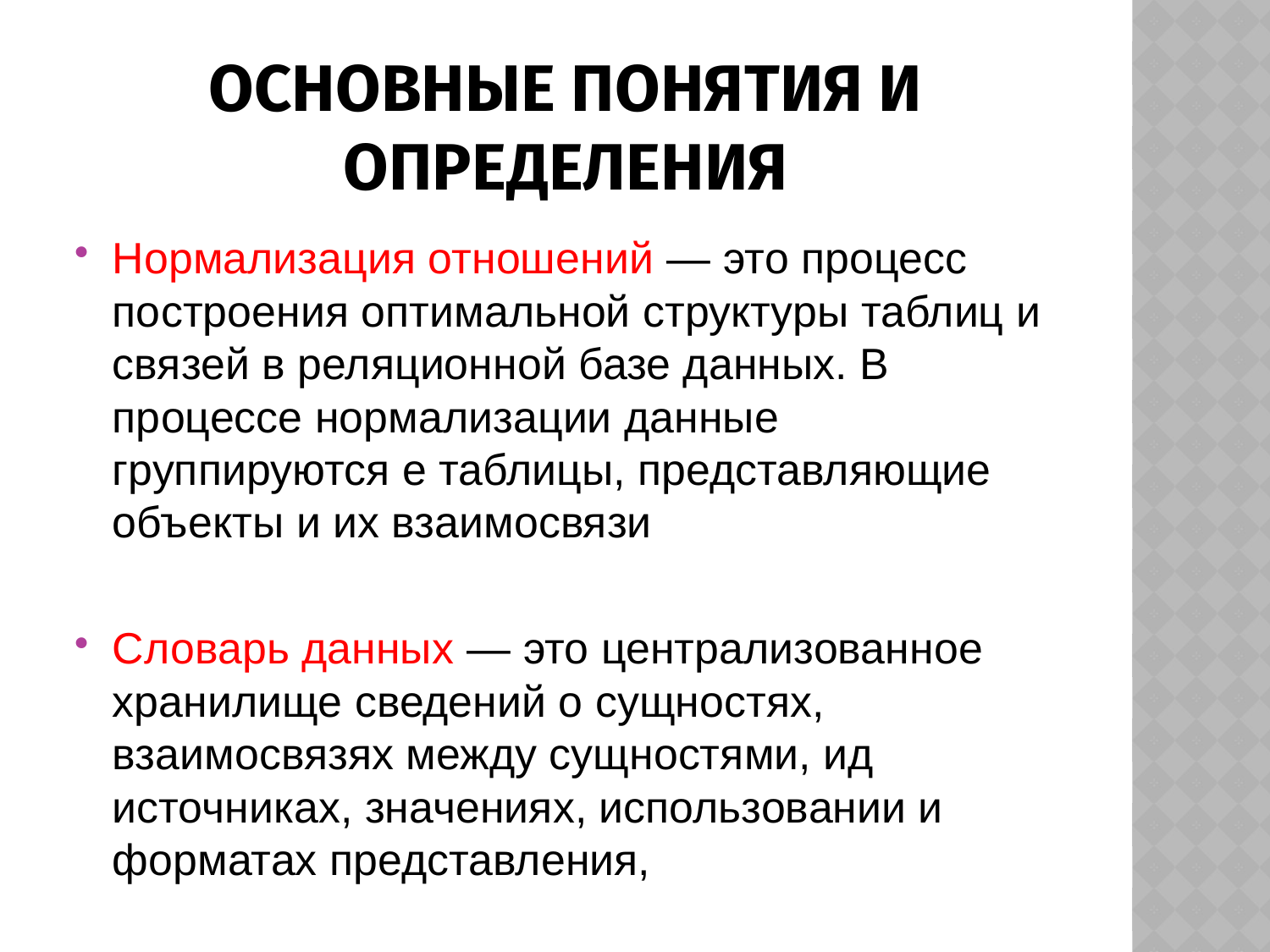

# Основные понятия и определения
Нормализация отношений — это процесс построения оптимальной структуры таблиц и связей в реляционной базе данных. В процессе нормализации данные группируются е таблицы, представляющие объекты и их взаимосвязи

Словарь данных — это централизованное хранилище сведений о сущностях, взаимосвязях между сущностями, ид источниках, значениях, использовании и форматах представления,